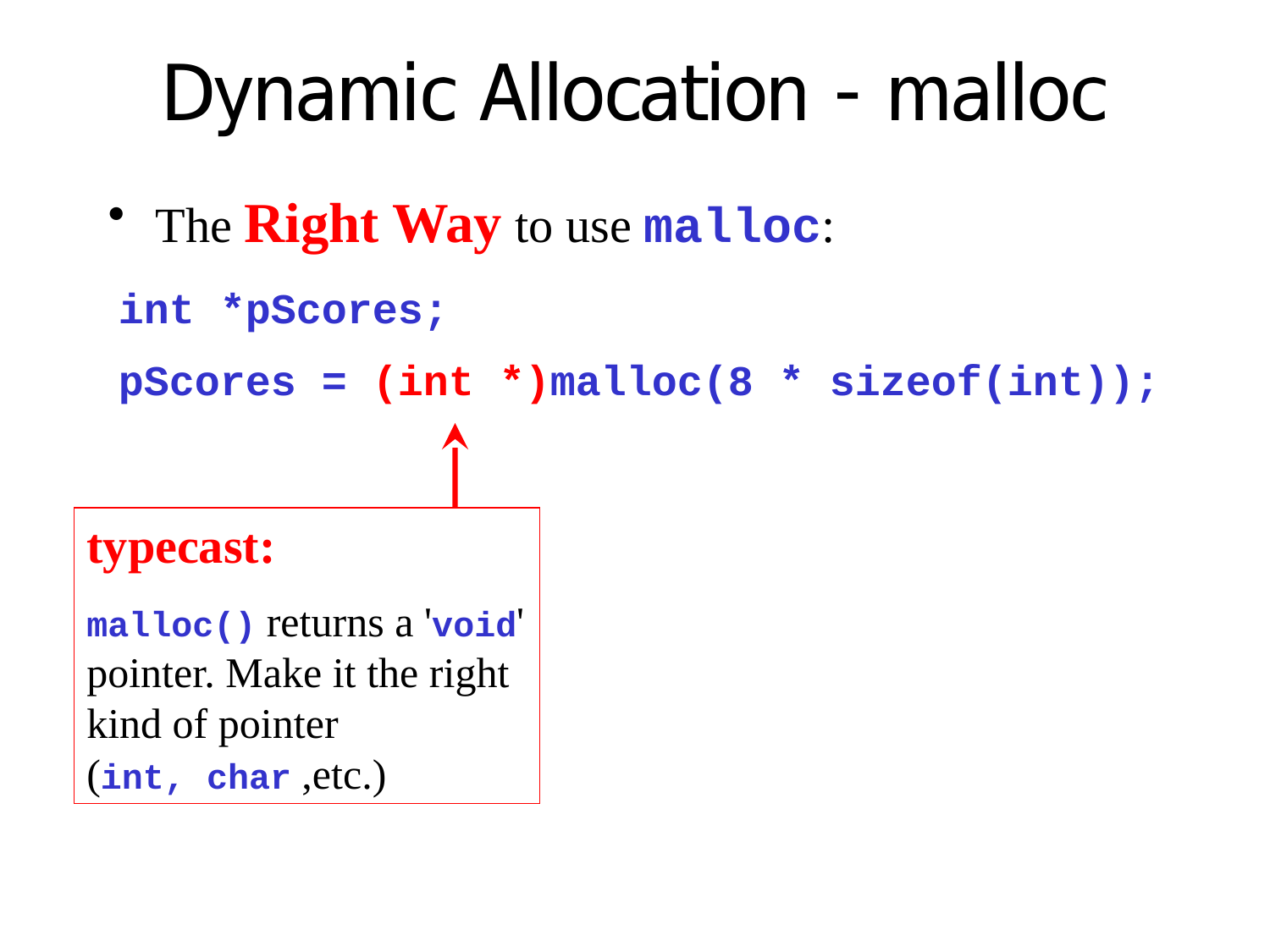

# Dynamic Allocation - malloc
The Right Way to use malloc:

int *pScores;
pScores = (int *)malloc(8 * sizeof(int));

typecast:
malloc() returns a 'void' pointer. Make it the right kind of pointer
(int, char ,etc.)